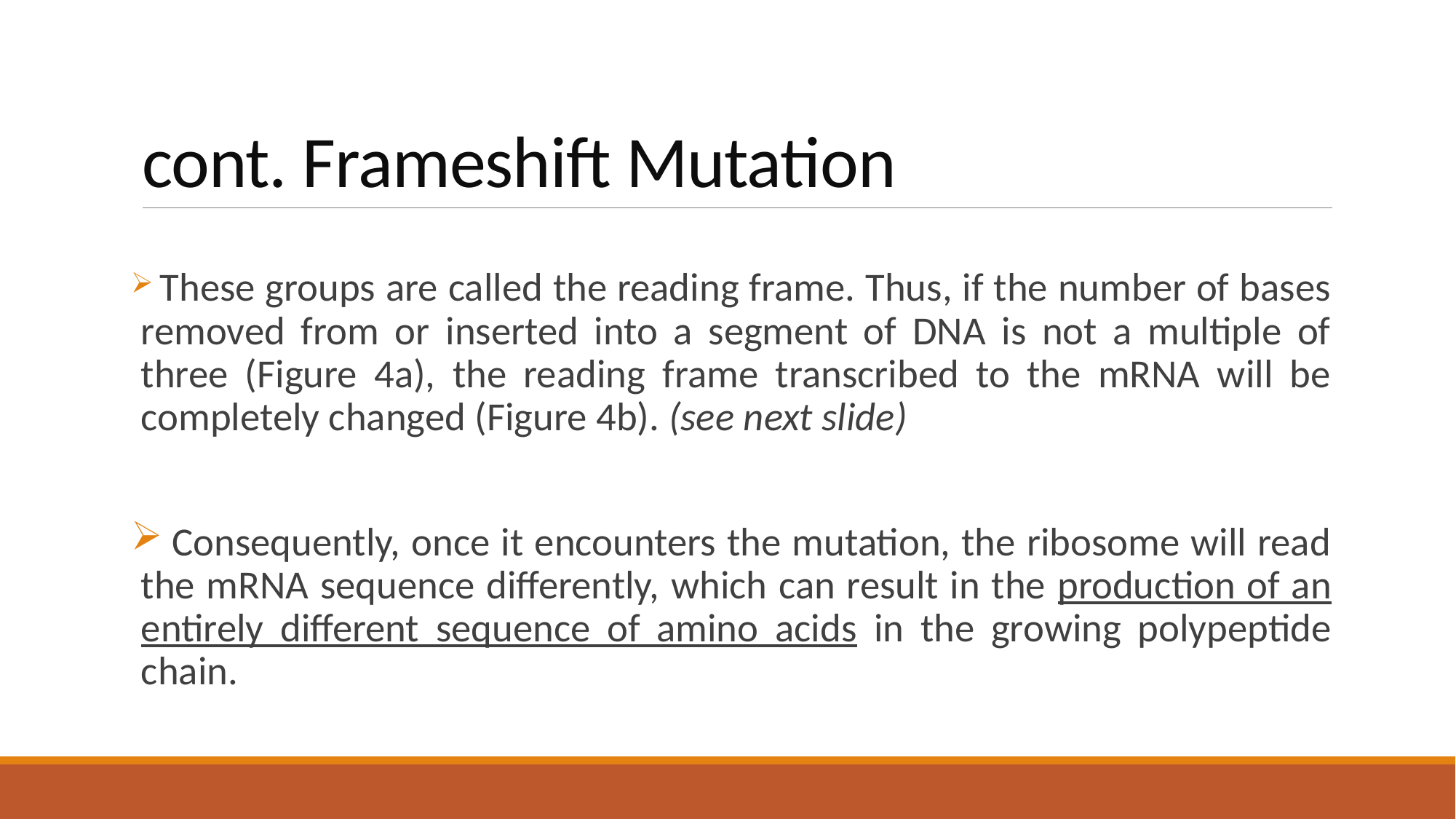

# cont. Frameshift Mutation

 These groups are called the reading frame. Thus, if the number of bases removed from or inserted into a segment of DNA is not a multiple of three (Figure 4a), the reading frame transcribed to the mRNA will be completely changed (Figure 4b). (see next slide)

 Consequently, once it encounters the mutation, the ribosome will read the mRNA sequence differently, which can result in the production of an entirely different sequence of amino acids in the growing polypeptide chain.